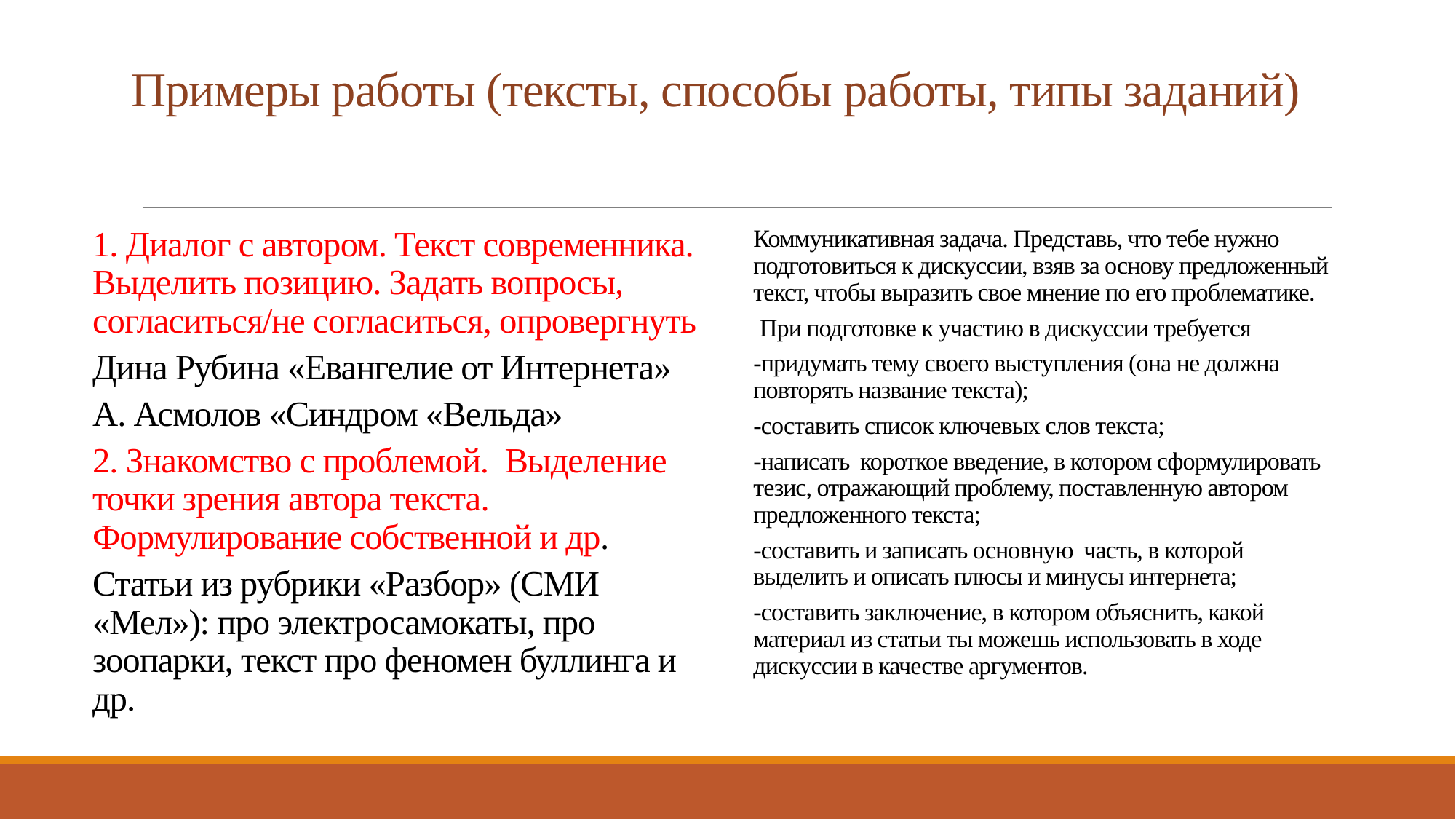

# Примеры работы (тексты, способы работы, типы заданий)
1. Диалог с автором. Текст современника. Выделить позицию. Задать вопросы, согласиться/не согласиться, опровергнуть
Дина Рубина «Евангелие от Интернета»
А. Асмолов «Синдром «Вельда»
2. Знакомство с проблемой.  Выделение точки зрения автора текста. Формулирование собственной и др.
Статьи из рубрики «Разбор» (СМИ «Мел»): про электросамокаты, про зоопарки, текст про феномен буллинга и др.
Коммуникативная задача. Представь, что тебе нужно подготовиться к дискуссии, взяв за основу предложенный текст, чтобы выразить свое мнение по его проблематике.
 При подготовке к участию в дискуссии требуется
-придумать тему своего выступления (она не должна повторять название текста);
-составить список ключевых слов текста;
-написать  короткое введение, в котором сформулировать тезис, отражающий проблему, поставленную автором предложенного текста;
-составить и записать основную  часть, в которой выделить и описать плюсы и минусы интернета;
-составить заключение, в котором объяснить, какой материал из статьи ты можешь использовать в ходе дискуссии в качестве аргументов.